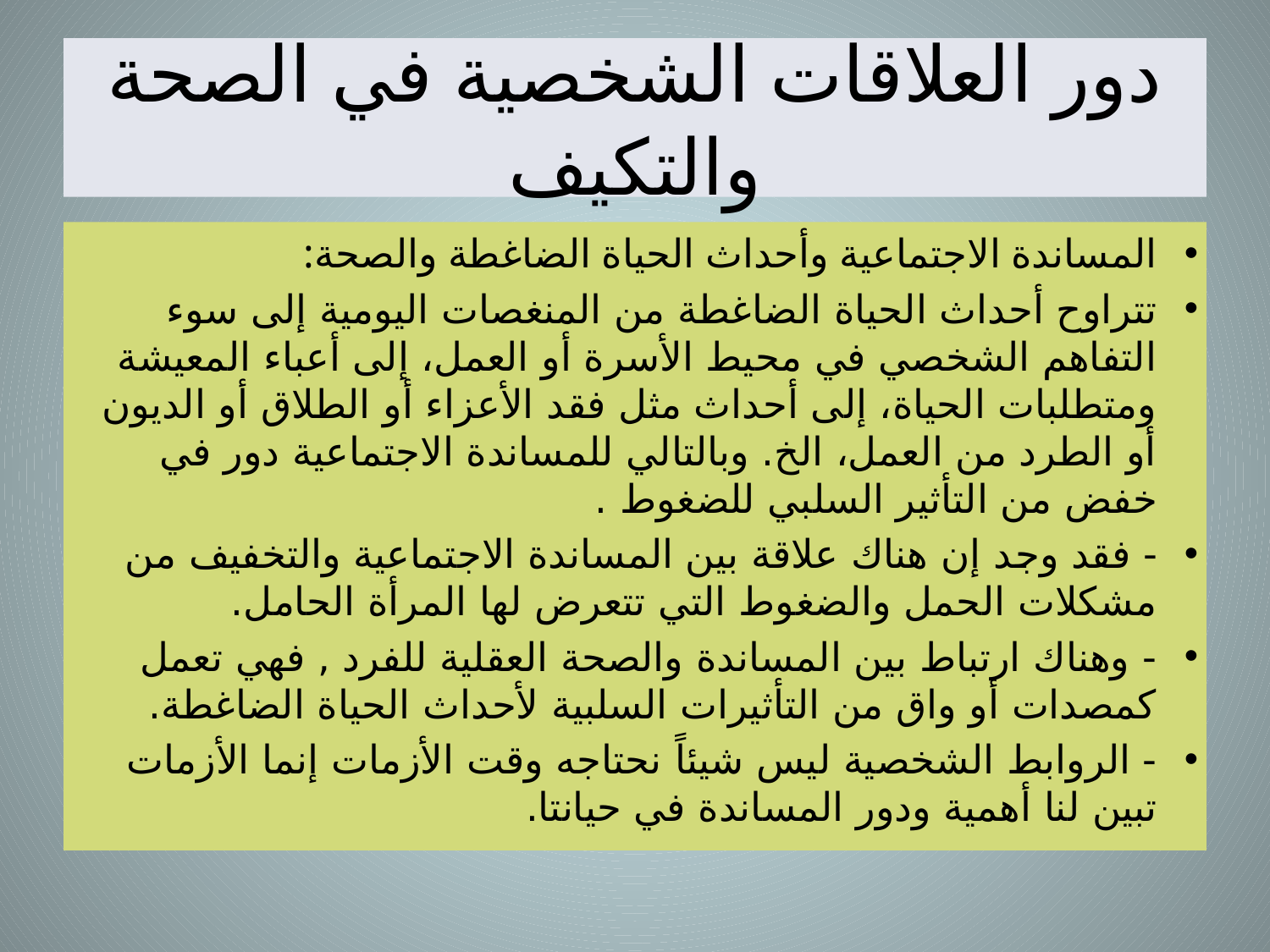

# دور العلاقات الشخصية في الصحة والتكيف
المساندة الاجتماعية وأحداث الحياة الضاغطة والصحة:
تتراوح أحداث الحياة الضاغطة من المنغصات اليومية إلى سوء التفاهم الشخصي في محيط الأسرة أو العمل، إلى أعباء المعيشة ومتطلبات الحياة، إلى أحداث مثل فقد الأعزاء أو الطلاق أو الديون أو الطرد من العمل، الخ. وبالتالي للمساندة الاجتماعية دور في خفض من التأثير السلبي للضغوط .
- فقد وجد إن هناك علاقة بين المساندة الاجتماعية والتخفيف من مشكلات الحمل والضغوط التي تتعرض لها المرأة الحامل.
- وهناك ارتباط بين المساندة والصحة العقلية للفرد , فهي تعمل كمصدات أو واق من التأثيرات السلبية لأحداث الحياة الضاغطة.
- الروابط الشخصية ليس شيئاً نحتاجه وقت الأزمات إنما الأزمات تبين لنا أهمية ودور المساندة في حيانتا.